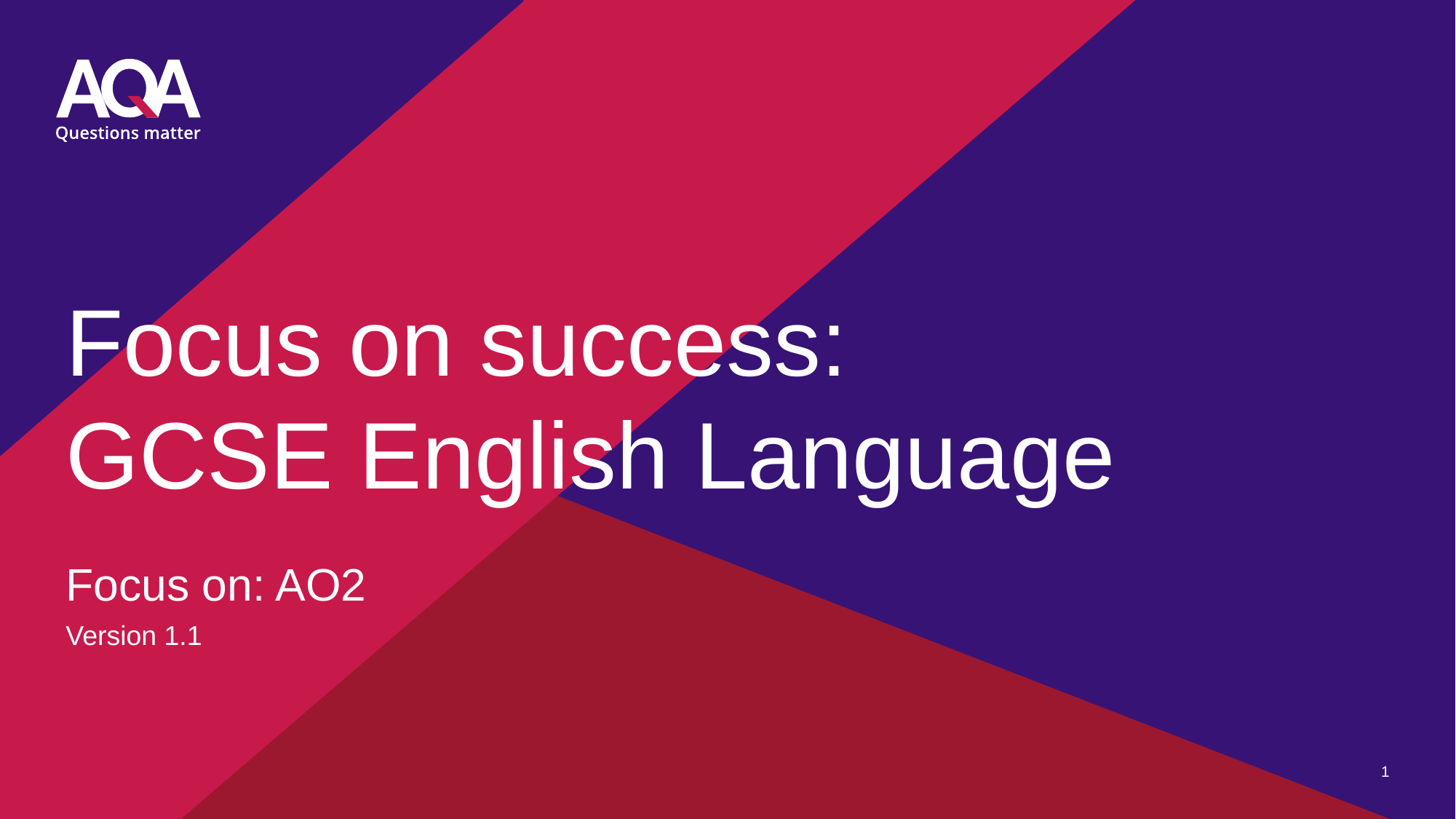

# Focus on success: GCSE English Language
Focus on: AO2
Version 1.1
1